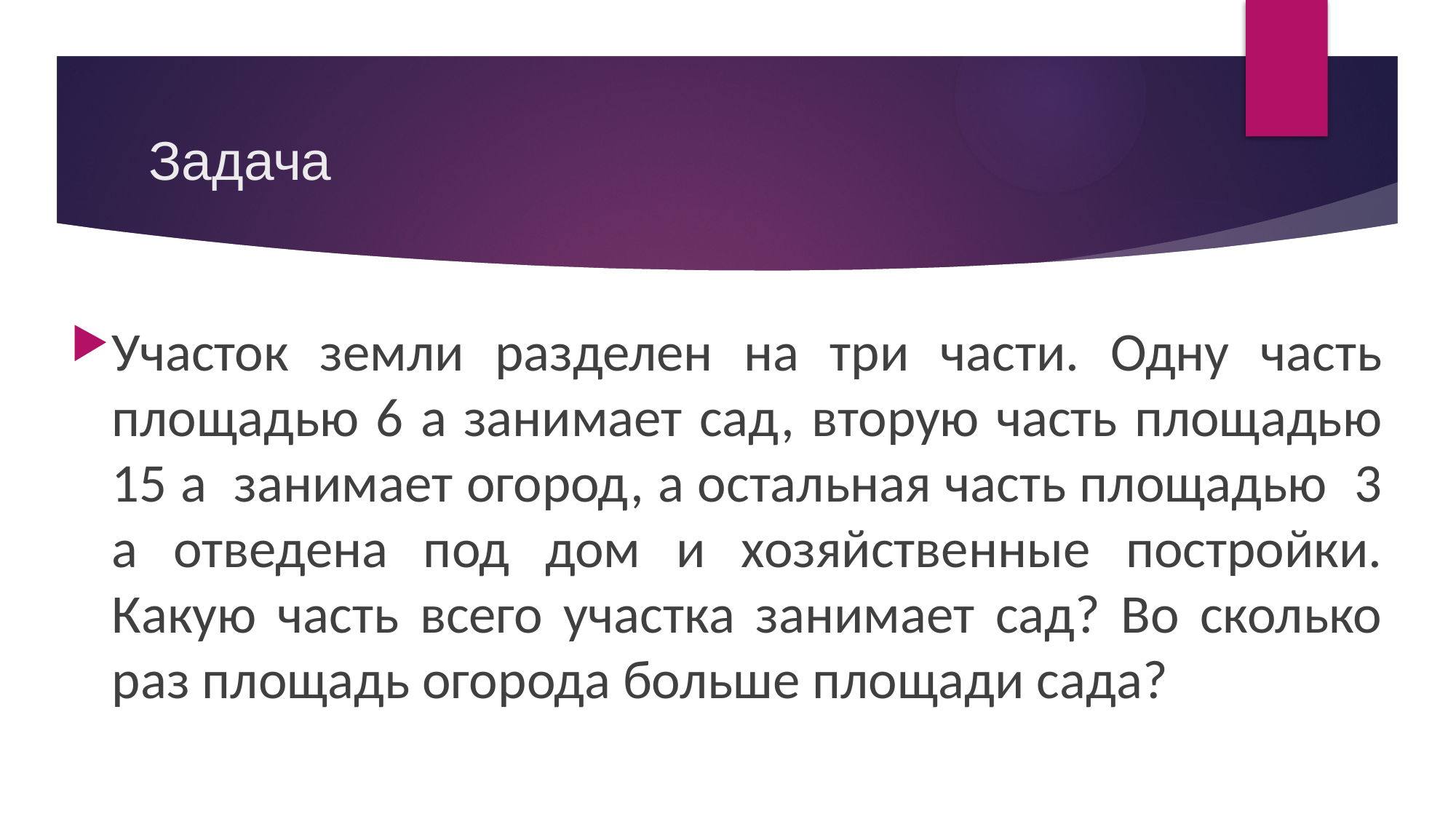

# Задача
Участок земли разделен на три части. Одну часть площадью 6 а занимает сад, вторую часть площадью 15 а  занимает огород, а остальная часть площадью  3 а отведена под дом и хозяйственные постройки. Какую часть всего участка занимает сад? Во сколько раз площадь огорода больше площади сада?